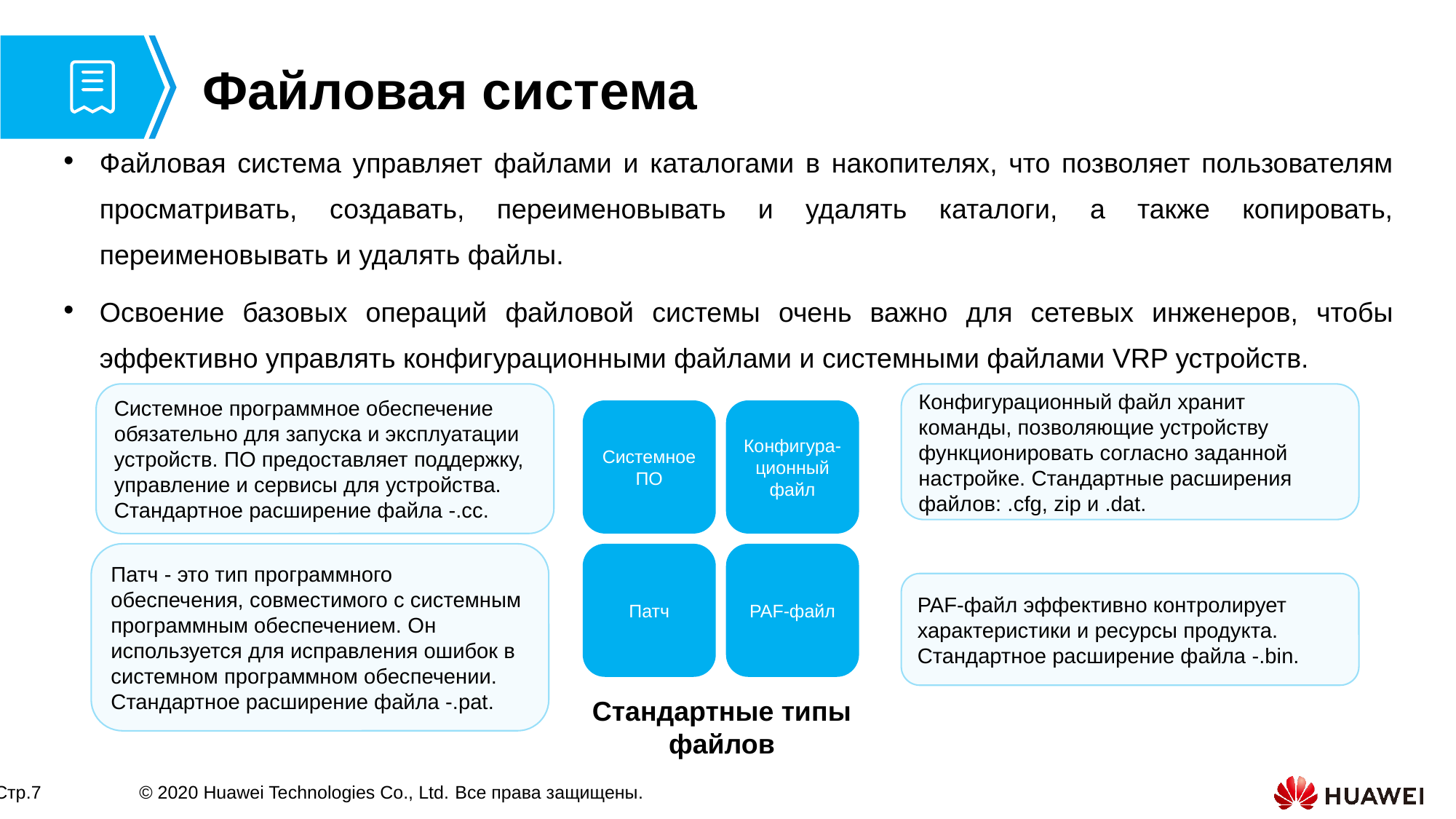

# Файловая система
Файловая система управляет файлами и каталогами в накопителях, что позволяет пользователям просматривать, создавать, переименовывать и удалять каталоги, а также копировать, переименовывать и удалять файлы.
Освоение базовых операций файловой системы очень важно для сетевых инженеров, чтобы эффективно управлять конфигурационными файлами и системными файлами VRP устройств.

Системное ПО
Конфигура-ционный файл
Патч
PAF-файл
Системное программное обеспечение обязательно для запуска и эксплуатации устройств. ПО предоставляет поддержку, управление и сервисы для устройства. Стандартное расширение файла -.cc.
Конфигурационный файл хранит команды, позволяющие устройству  функционировать согласно заданной настройке. Стандартные расширения файлов: .cfg, zip и .dat.
Патч - это тип программного обеспечения, совместимого с системным программным обеспечением. Он используется для исправления ошибок в системном программном обеспечении. Стандартное расширение файла -.pat.
PAF-файл эффективно контролирует характеристики и ресурсы продукта. Стандартное расширение файла -.bin.
Стандартные типы файлов